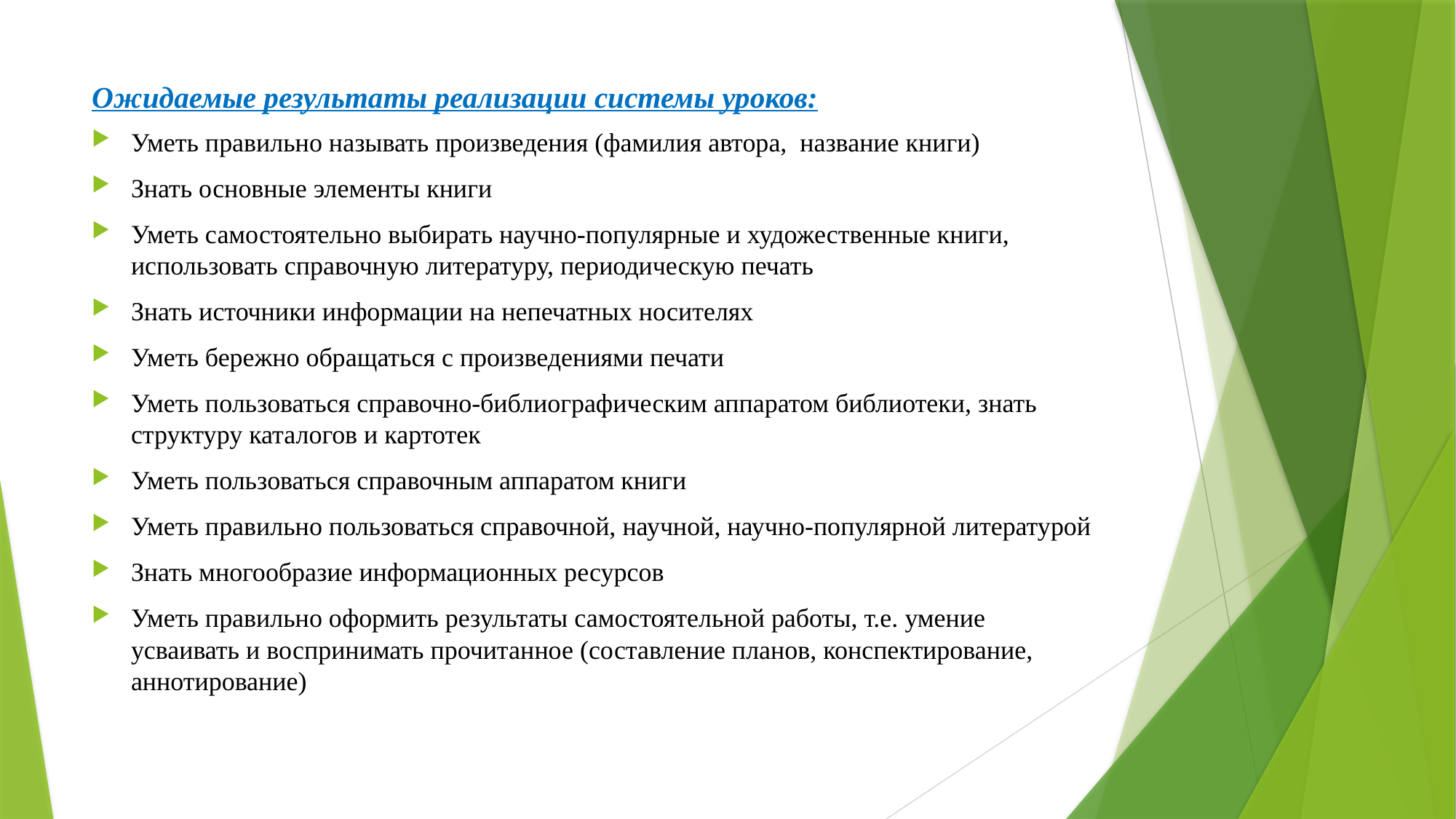

# Ожидаемые результаты реализации системы уроков:
Уметь правильно называть произведения (фамилия автора,  название книги)
Знать основные элементы книги
Уметь самостоятельно выбирать научно-популярные и художественные книги, использовать справочную литературу, периодическую печать
Знать источники информации на непечатных носителях
Уметь бережно обращаться с произведениями печати
Уметь пользоваться справочно-библиографическим аппаратом библиотеки, знать структуру каталогов и картотек
Уметь пользоваться справочным аппаратом книги
Уметь правильно пользоваться справочной, научной, научно-популярной литературой
Знать многообразие информационных ресурсов
Уметь правильно оформить результаты самостоятельной работы, т.е. умение усваивать и воспринимать прочитанное (составление планов, конспектирование, аннотирование)